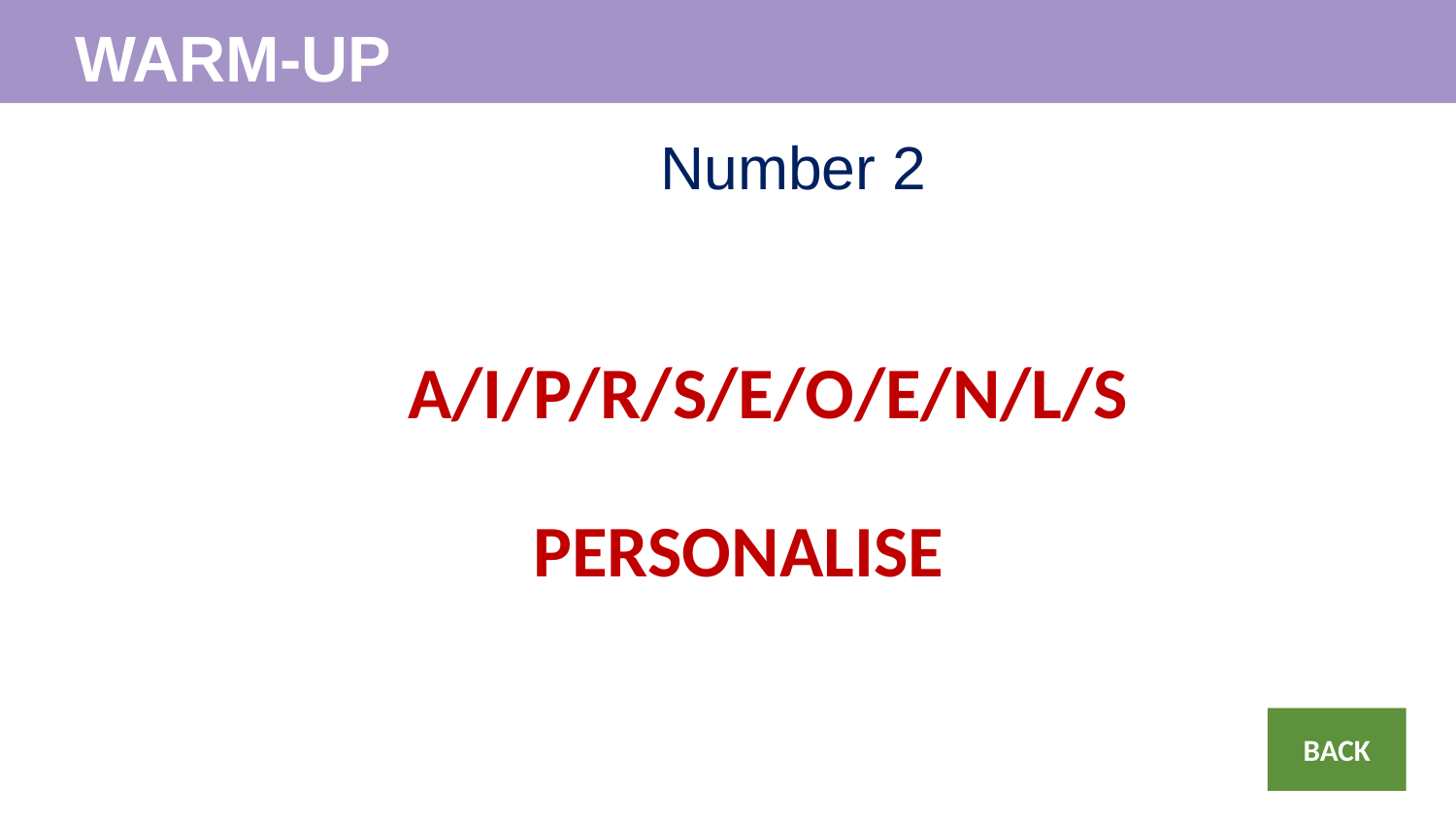

WARM-UP
WARM-UP
Number 2
A/I/P/R/S/E/O/E/N/L/S
PERSONALISE
BACK